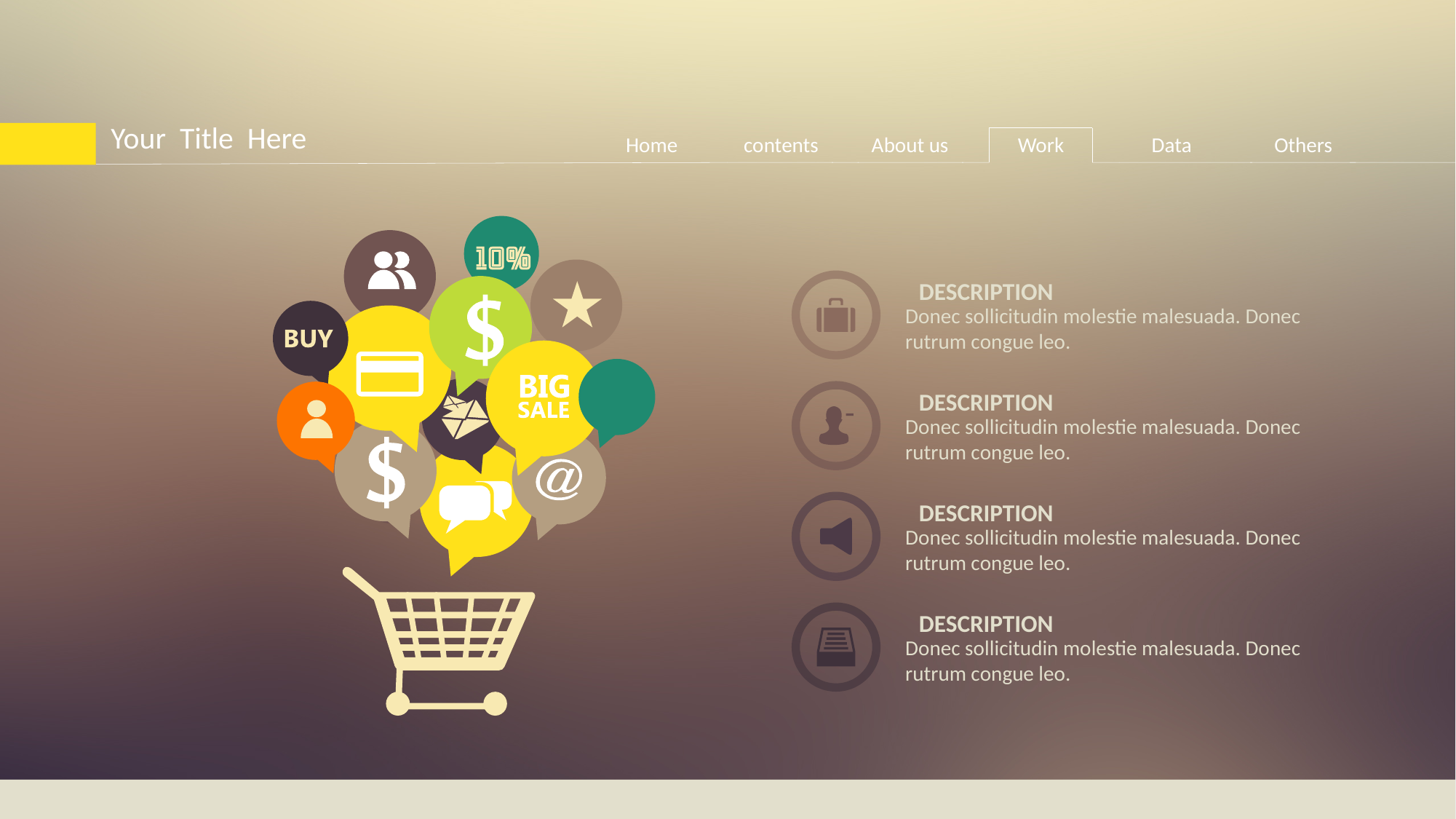

# Your  Title  Here

Home
contents
About us

Data
Work
Others

DESCRIPTION

Donec sollicitudin molestie malesuada. Donec rutrum congue leo.

DESCRIPTION

Donec sollicitudin molestie malesuada. Donec rutrum congue leo.

DESCRIPTION

Donec sollicitudin molestie malesuada. Donec rutrum congue leo.

DESCRIPTION

Donec sollicitudin molestie malesuada. Donec rutrum congue leo.